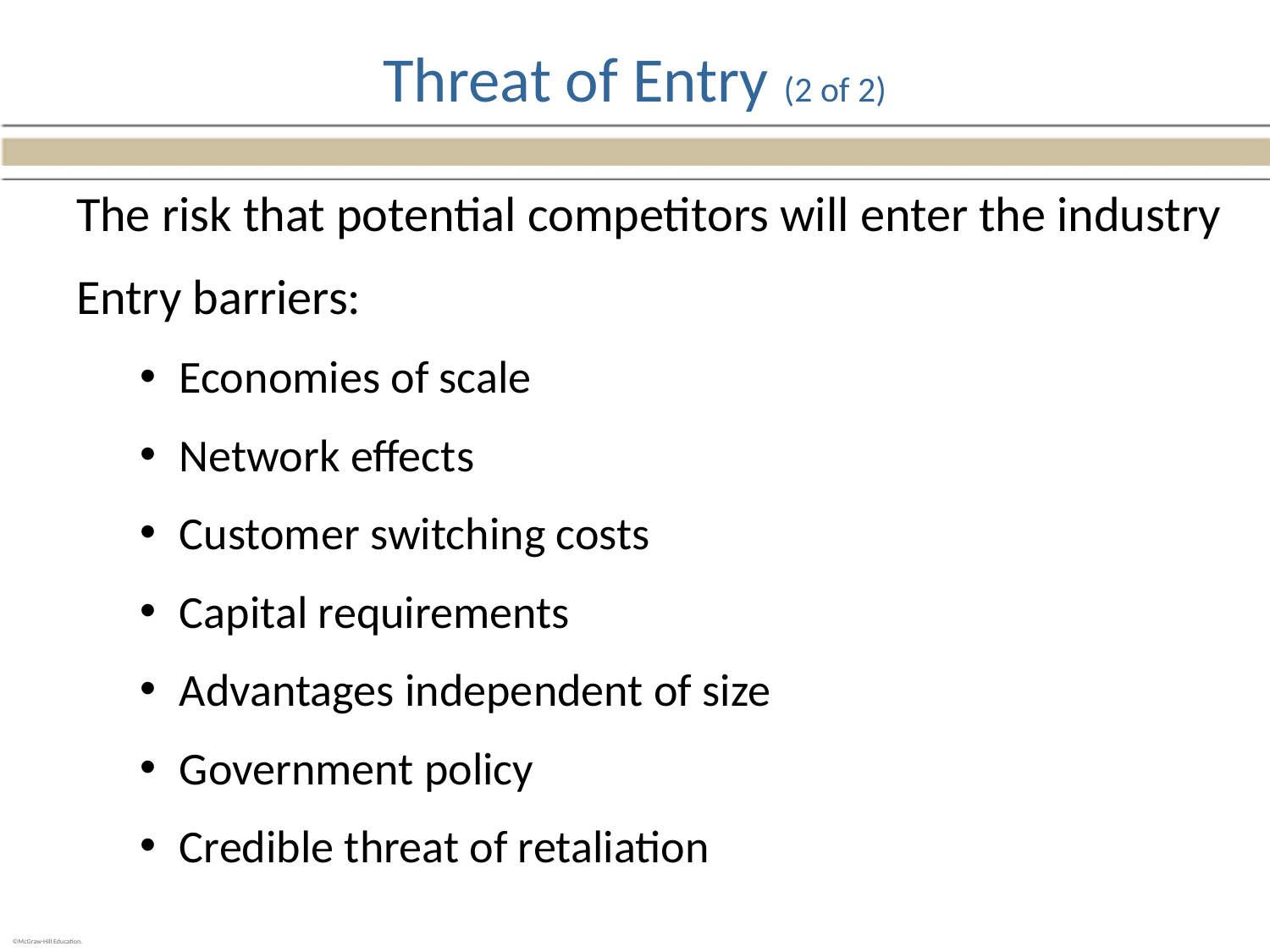

# Threat of Entry (2 of 2)
The risk that potential competitors will enter the industry
Entry barriers:
Economies of scale
Network effects
Customer switching costs
Capital requirements
Advantages independent of size
Government policy
Credible threat of retaliation